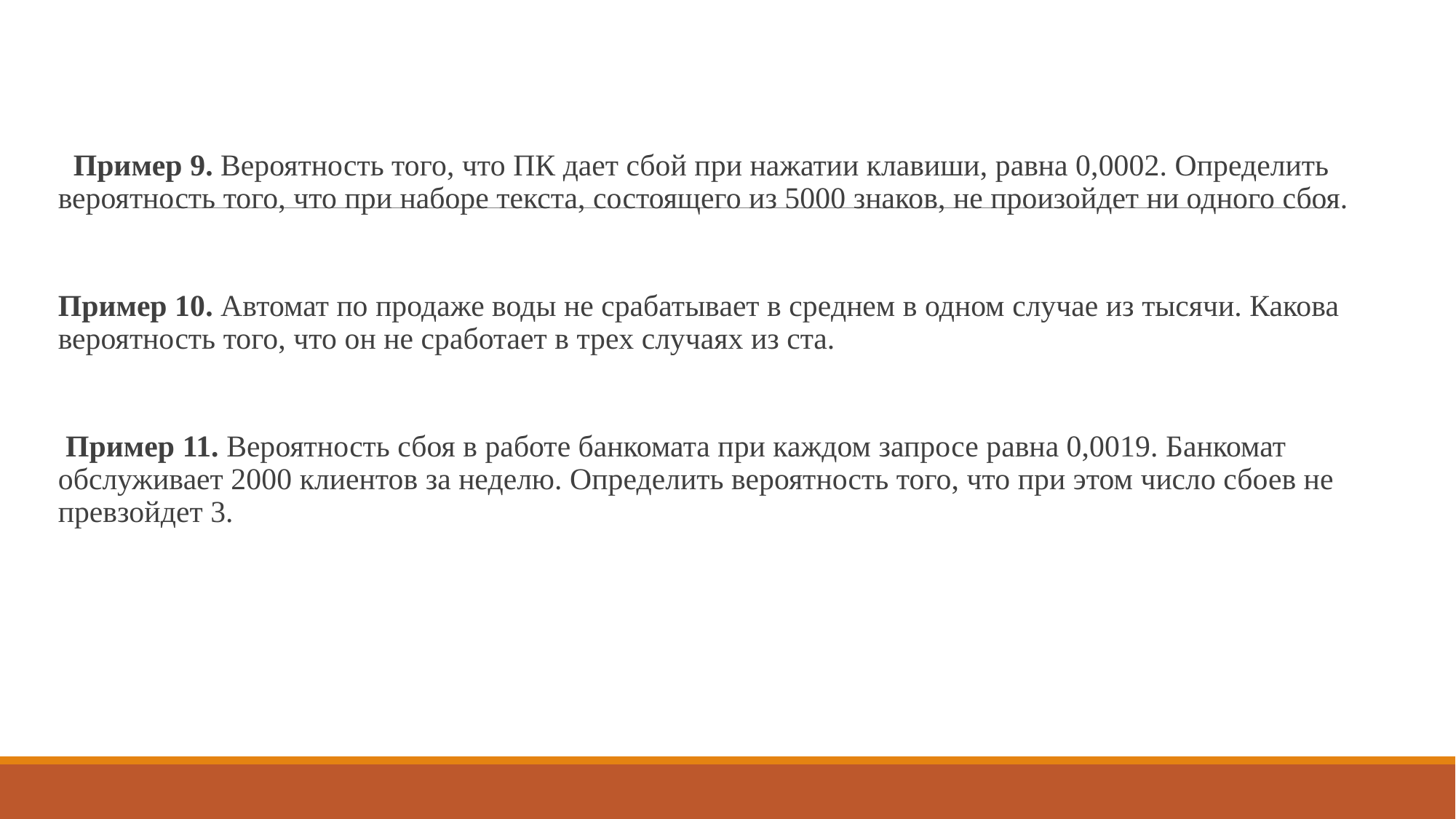

#

  Пример 9. Вероятность того, что ПК дает сбой при нажатии клавиши, равна 0,0002. Определить вероятность того, что при наборе текста, состоящего из 5000 знаков, не произойдет ни одного сбоя.

Пример 10. Автомат по продаже воды не срабатывает в среднем в одном случае из тысячи. Какова вероятность того, что он не сработает в трех случаях из ста.

 Пример 11. Вероятность сбоя в работе банкомата при каждом запросе равна 0,0019. Банкомат обслуживает 2000 клиентов за неделю. Определить вероятность того, что при этом число сбоев не превзойдет 3.